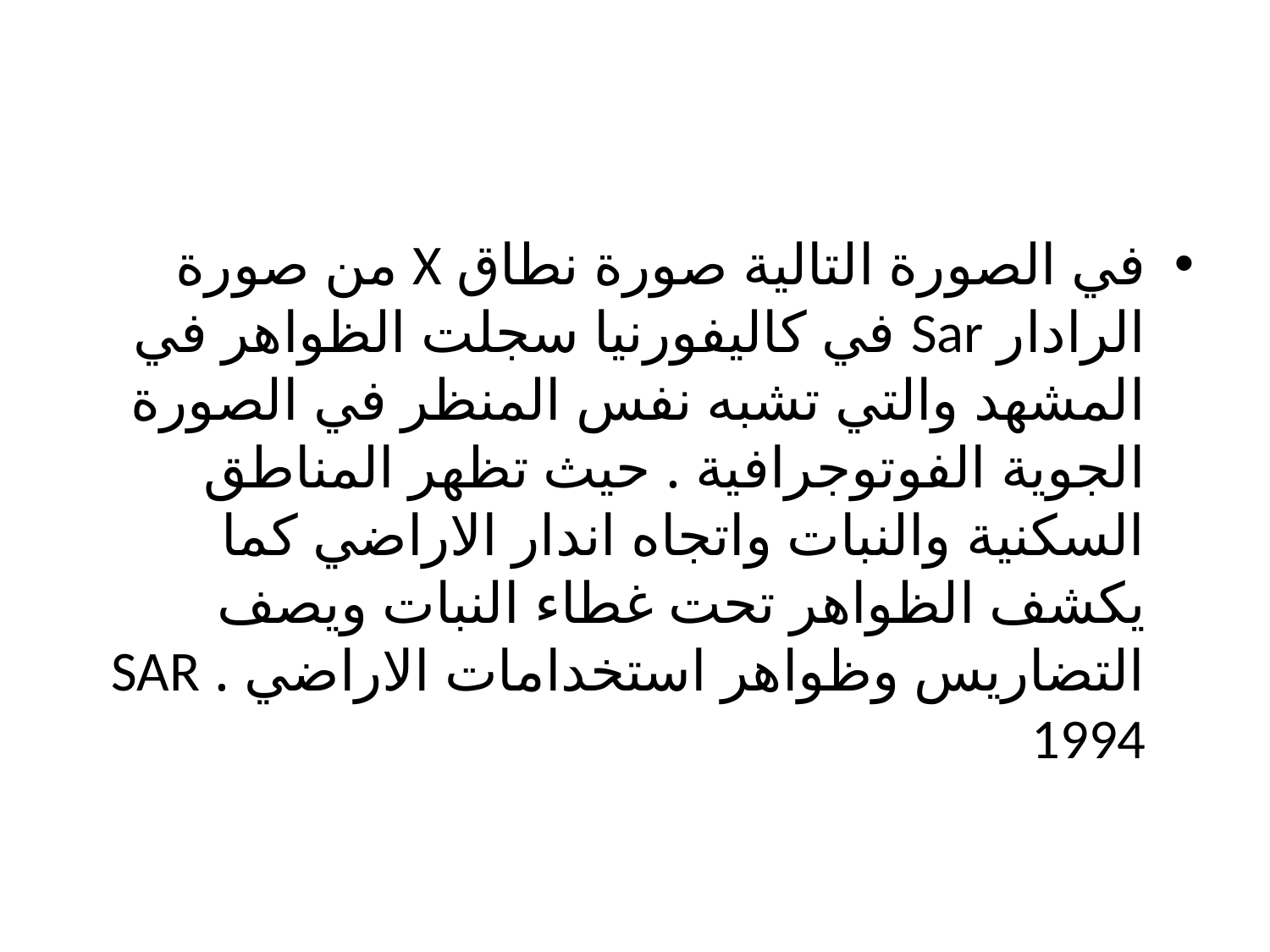

في الصورة التالية صورة نطاق X من صورة الرادار Sar في كاليفورنيا سجلت الظواهر في المشهد والتي تشبه نفس المنظر في الصورة الجوية الفوتوجرافية . حيث تظهر المناطق السكنية والنبات واتجاه اندار الاراضي كما يكشف الظواهر تحت غطاء النبات ويصف التضاريس وظواهر استخدامات الاراضي . SAR 1994